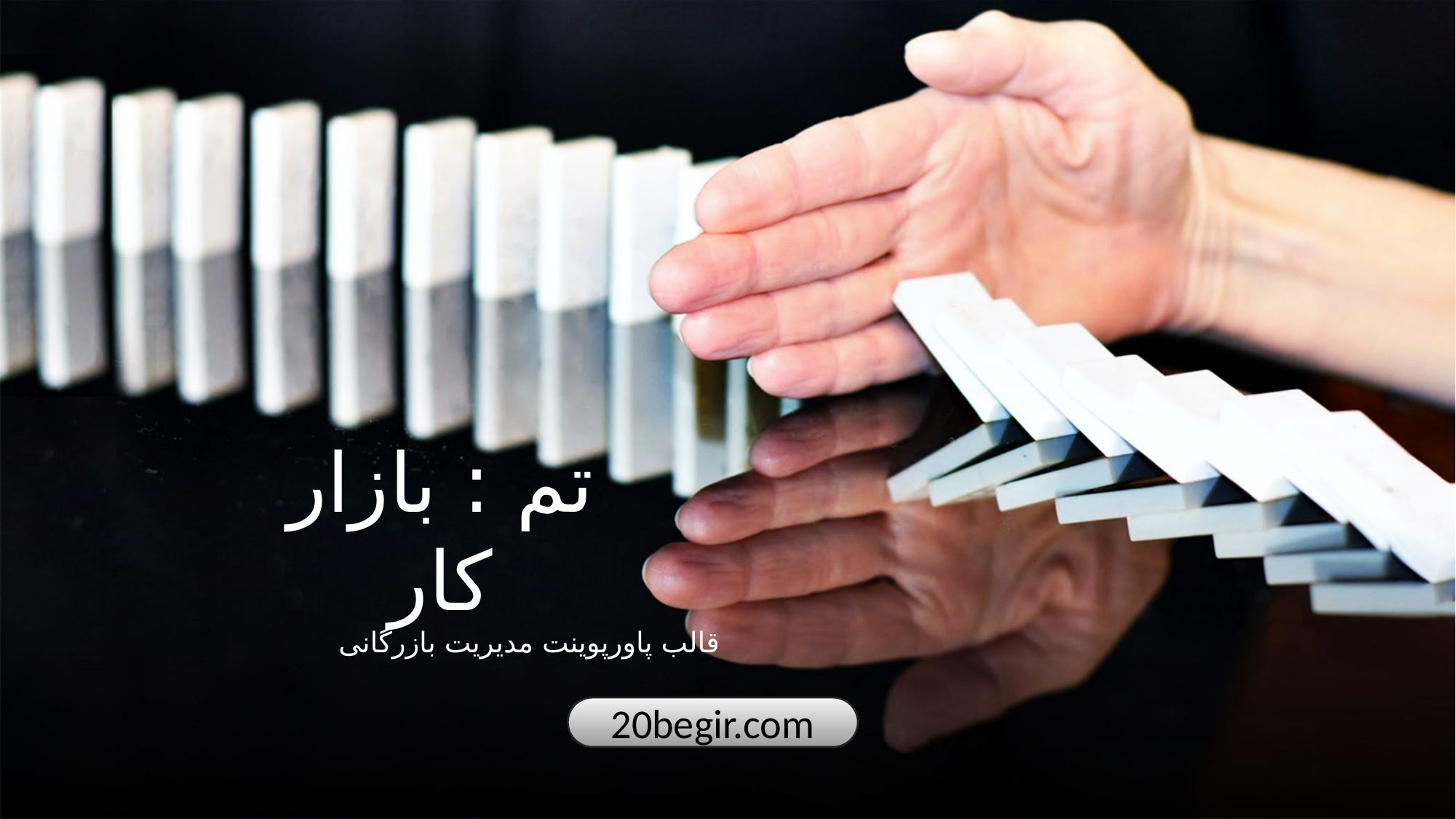

تم : بازار کار
قالب پاورپوینت مدیریت بازرگانی
20begir.com